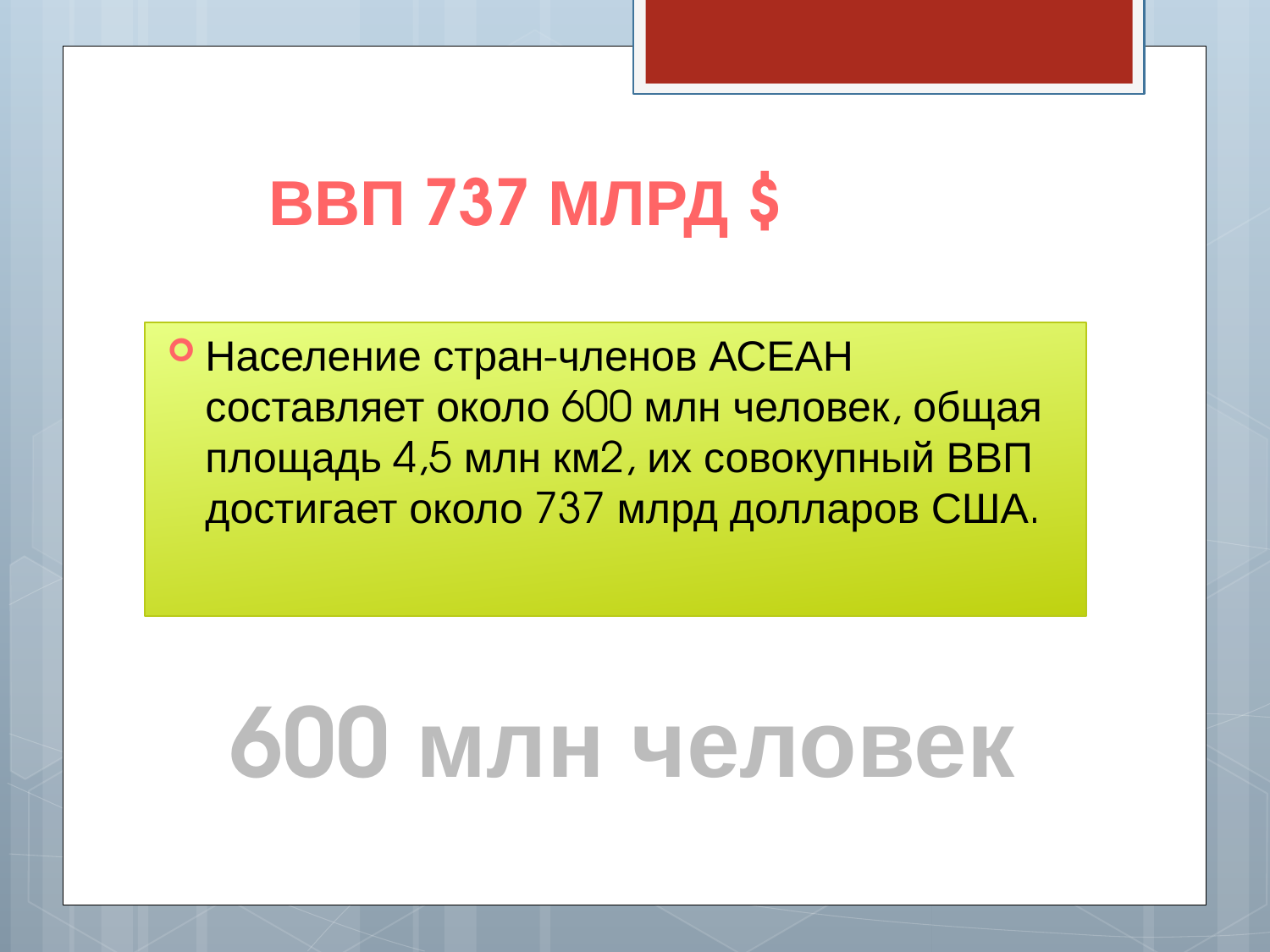

ВВП 737 млрд $
Население стран-членов АСЕАН составляет около 600 млн человек, общая площадь 4,5 млн км2, их совокупный ВВП достигает около 737 млрд долларов США.
600 млн человек